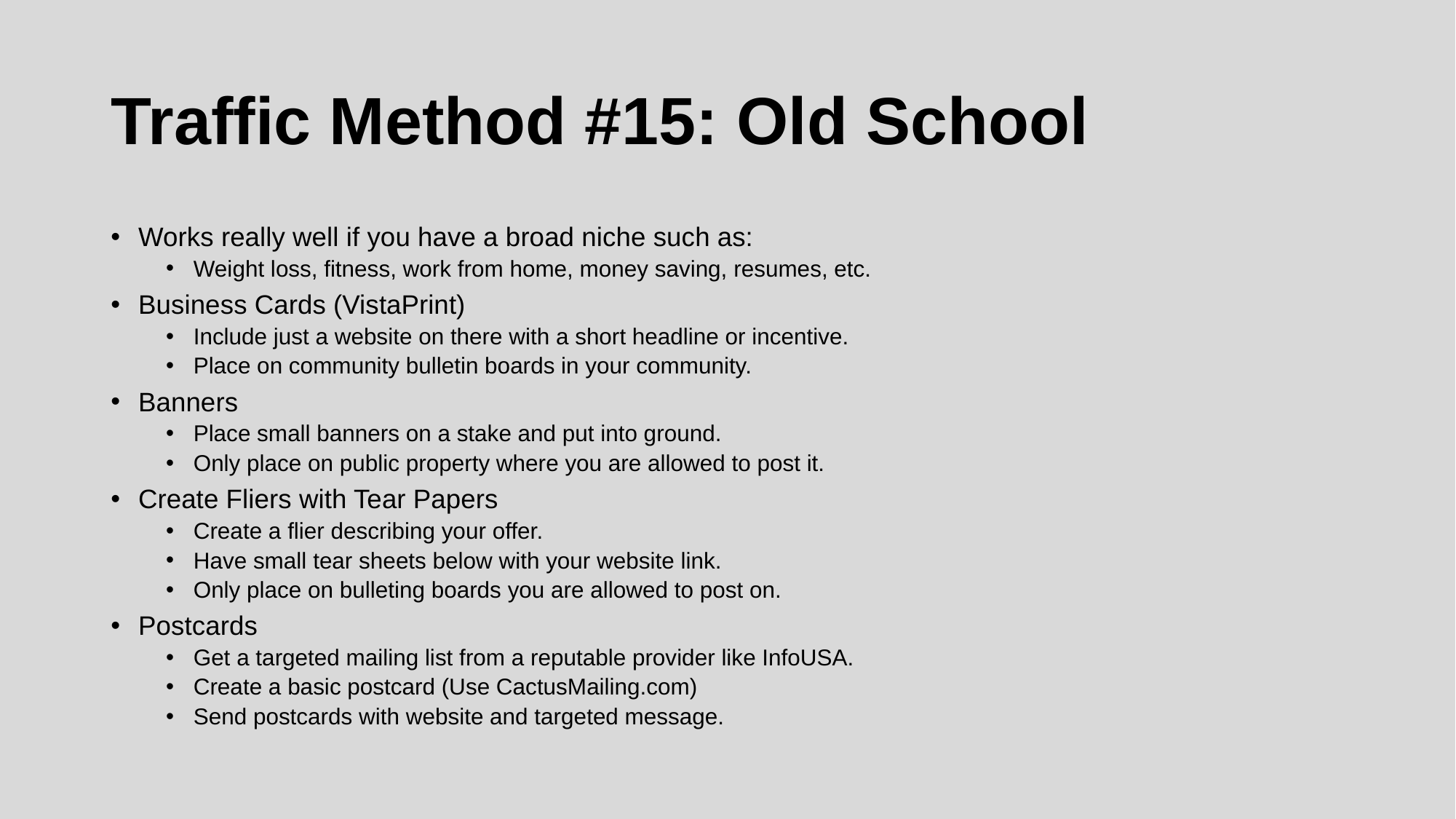

# Traffic Method #15: Old School
Works really well if you have a broad niche such as:
Weight loss, fitness, work from home, money saving, resumes, etc.
Business Cards (VistaPrint)
Include just a website on there with a short headline or incentive.
Place on community bulletin boards in your community.
Banners
Place small banners on a stake and put into ground.
Only place on public property where you are allowed to post it.
Create Fliers with Tear Papers
Create a flier describing your offer.
Have small tear sheets below with your website link.
Only place on bulleting boards you are allowed to post on.
Postcards
Get a targeted mailing list from a reputable provider like InfoUSA.
Create a basic postcard (Use CactusMailing.com)
Send postcards with website and targeted message.